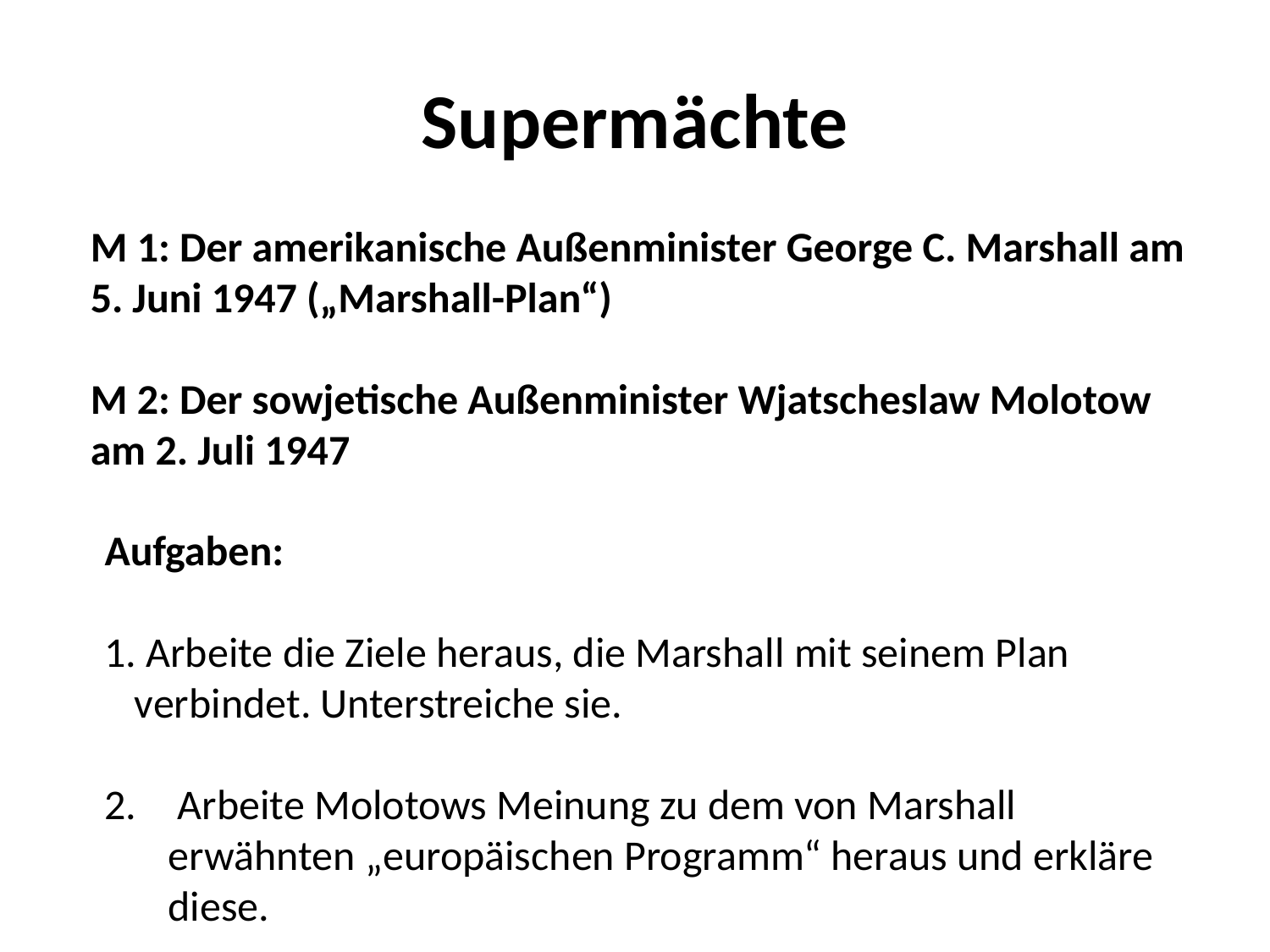

# Supermächte
M 1: Der amerikanische Außenminister George C. Marshall am 5. Juni 1947 („Marshall-Plan“)

M 2: Der sowjetische Außenminister Wjatscheslaw Molotow am 2. Juli 1947

Aufgaben:

 Arbeite die Ziele heraus, die Marshall mit seinem Plan verbindet. Unterstreiche sie.

 Arbeite Molotows Meinung zu dem von Marshall erwähnten „europäischen Programm“ heraus und erkläre diese.